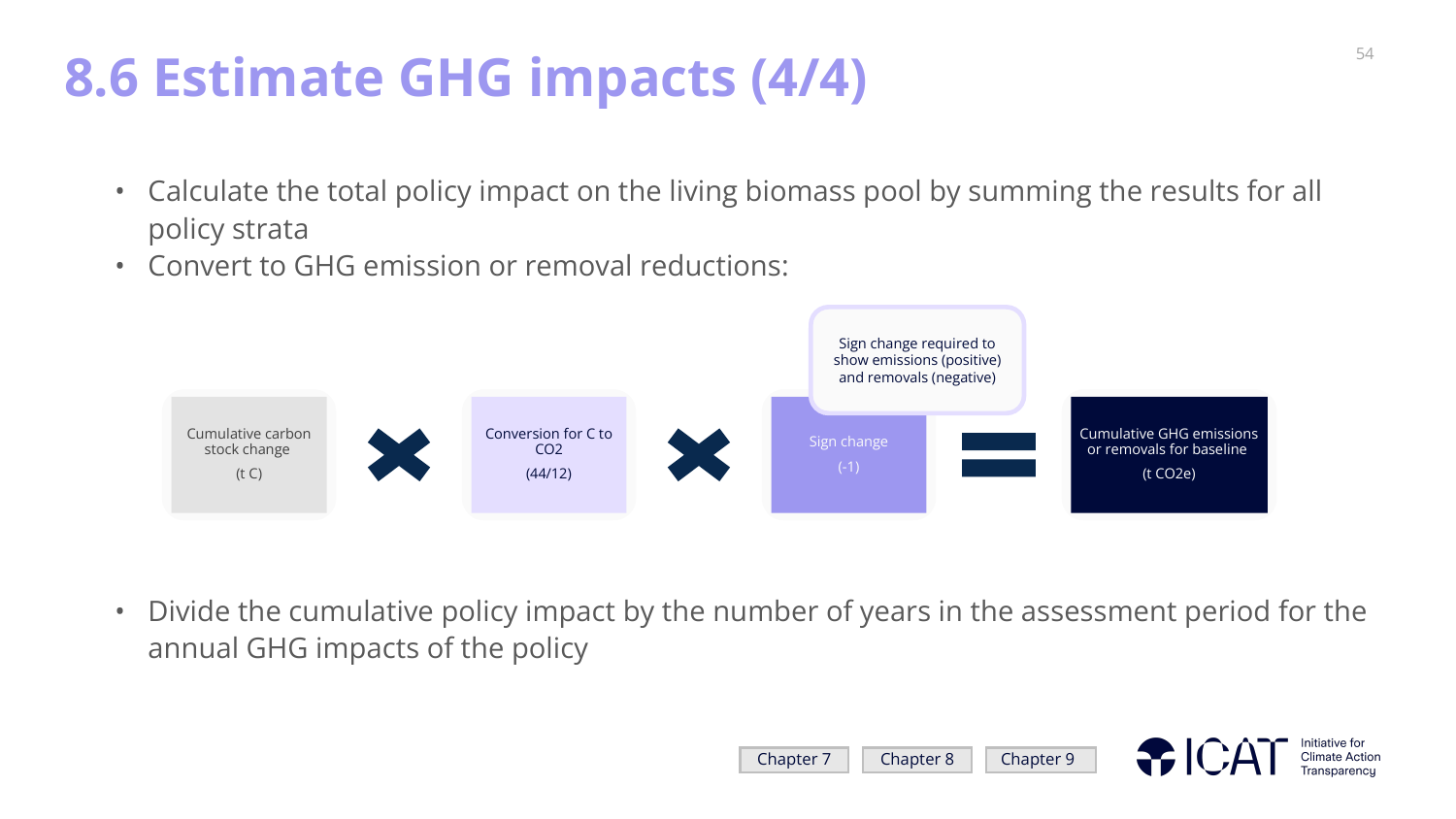

# 8.6 Estimate GHG impacts (4/4)
Calculate the total policy impact on the living biomass pool by summing the results for all policy strata
Convert to GHG emission or removal reductions:
Sign change required to show emissions (positive) and removals (negative)

Cumulative carbon stock change
(t C)
Conversion for C to CO2
(44/12)
Sign change
(-1)
Cumulative GHG emissions or removals for baseline
(t CO2e)

Divide the cumulative policy impact by the number of years in the assessment period for the annual GHG impacts of the policy
Chapter 7

Chapter 8

Chapter 9